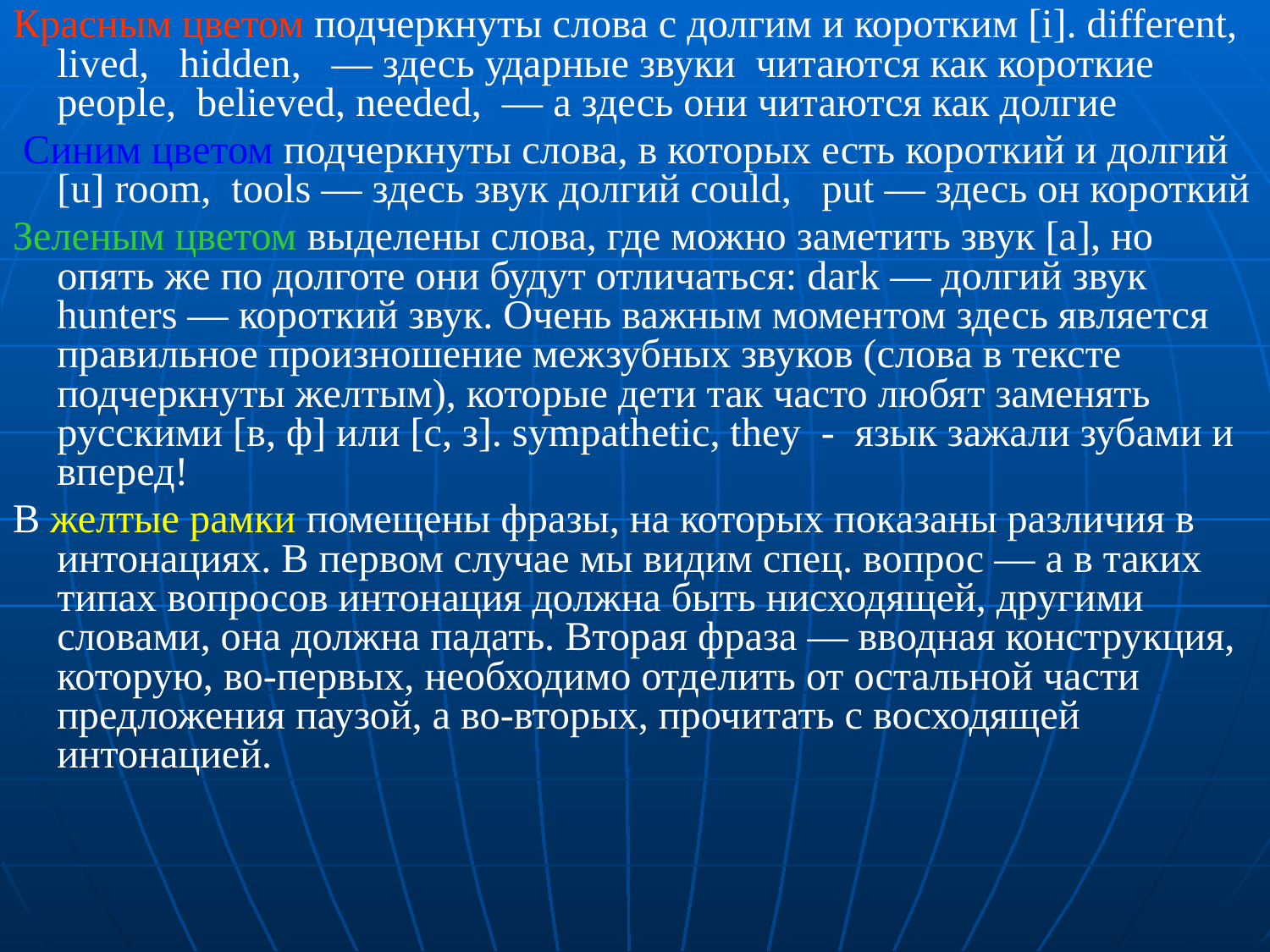

Красным цветом подчеркнуты слова с долгим и коротким [i]. different,  lived,   hidden,   — здесь ударные звуки  читаются как короткие people,  believed, needed,  — а здесь они читаются как долгие
 Синим цветом подчеркнуты слова, в которых есть короткий и долгий [u] room,  tools — здесь звук долгий could,   put — здесь он короткий
Зеленым цветом выделены слова, где можно заметить звук [a], но опять же по долготе они будут отличаться: dark — долгий звук hunters — короткий звук. Очень важным моментом здесь является правильное произношение межзубных звуков (слова в тексте подчеркнуты желтым), которые дети так часто любят заменять русскими [в, ф] или [c, з]. sympathetic, they  -  язык зажали зубами и вперед!
В желтые рамки помещены фразы, на которых показаны различия в интонациях. В первом случае мы видим спец. вопрос — а в таких типах вопросов интонация должна быть нисходящей, другими словами, она должна падать. Вторая фраза — вводная конструкция, которую, во-первых, необходимо отделить от остальной части предложения паузой, а во-вторых, прочитать с восходящей интонацией.